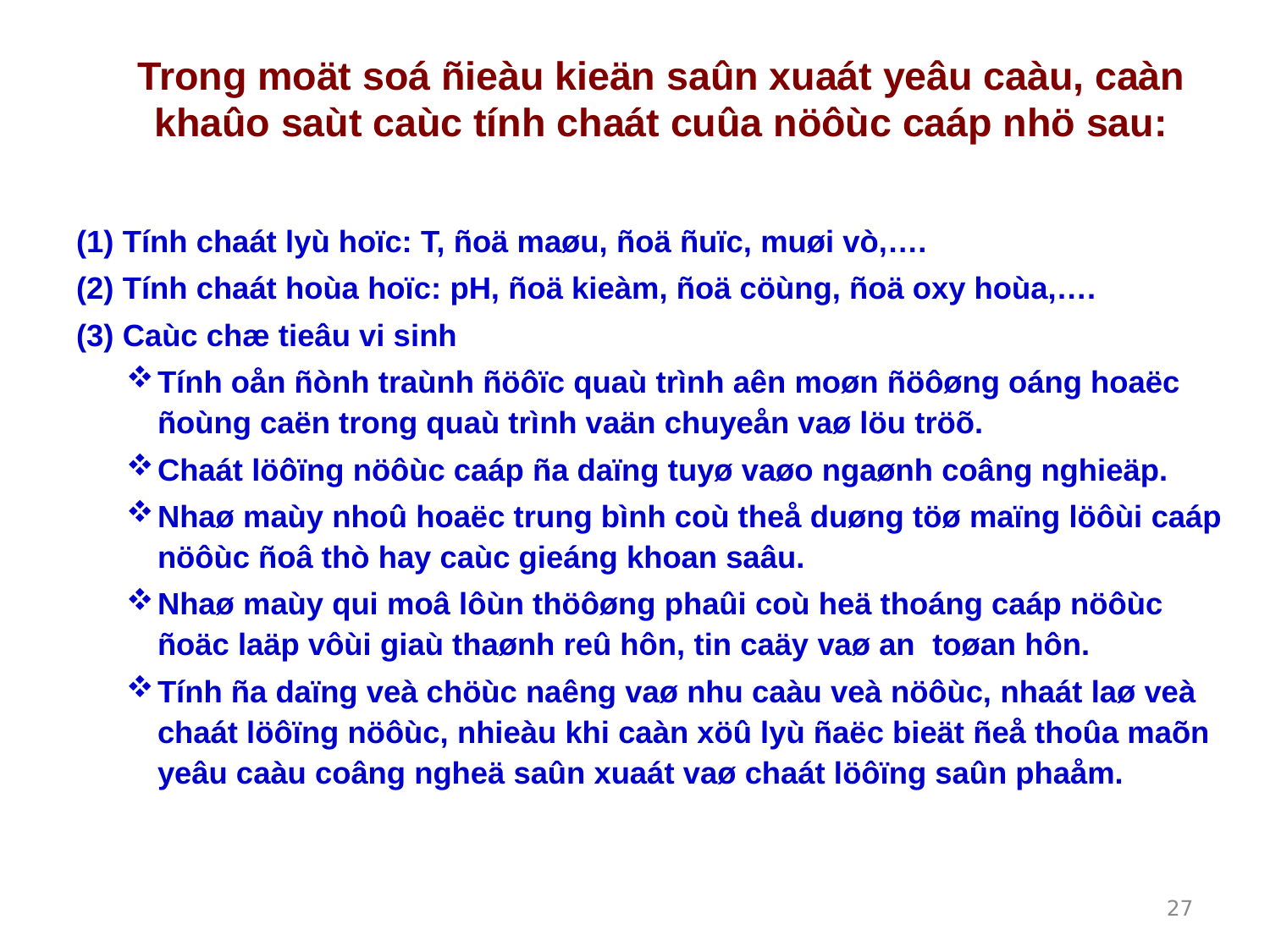

# Trong moät soá ñieàu kieän saûn xuaát yeâu caàu, caàn khaûo saùt caùc tính chaát cuûa nöôùc caáp nhö sau:
(1) Tính chaát lyù hoïc: T, ñoä maøu, ñoä ñuïc, muøi vò,….
(2) Tính chaát hoùa hoïc: pH, ñoä kieàm, ñoä cöùng, ñoä oxy hoùa,….
(3) Caùc chæ tieâu vi sinh
Tính oån ñònh traùnh ñöôïc quaù trình aên moøn ñöôøng oáng hoaëc ñoùng caën trong quaù trình vaän chuyeån vaø löu tröõ.
Chaát löôïng nöôùc caáp ña daïng tuyø vaøo ngaønh coâng nghieäp.
Nhaø maùy nhoû hoaëc trung bình coù theå duøng töø maïng löôùi caáp nöôùc ñoâ thò hay caùc gieáng khoan saâu.
Nhaø maùy qui moâ lôùn thöôøng phaûi coù heä thoáng caáp nöôùc ñoäc laäp vôùi giaù thaønh reû hôn, tin caäy vaø an  toøan hôn.
Tính ña daïng veà chöùc naêng vaø nhu caàu veà nöôùc, nhaát laø veà chaát löôïng nöôùc, nhieàu khi caàn xöû lyù ñaëc bieät ñeå thoûa maõn yeâu caàu coâng ngheä saûn xuaát vaø chaát löôïng saûn phaåm.
27